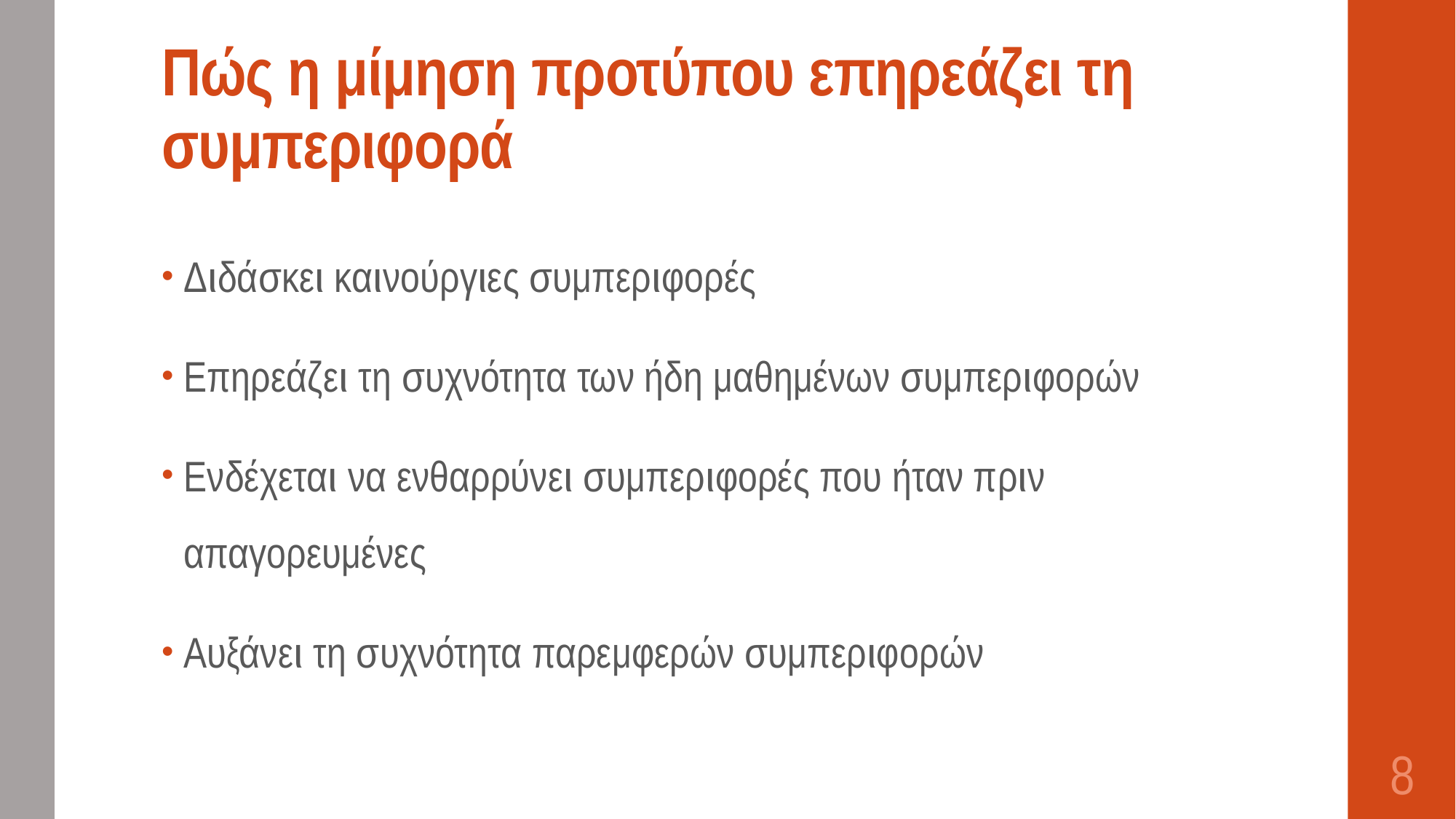

# Πώς η μίμηση προτύπου επηρεάζει τη συμπεριφορά
Διδάσκει καινούργιες συμπεριφορές
Επηρεάζει τη συχνότητα των ήδη μαθημένων συμπεριφορών
Ενδέχεται να ενθαρρύνει συμπεριφορές που ήταν πριν απαγορευμένες
Αυξάνει τη συχνότητα παρεμφερών συμπεριφορών
8